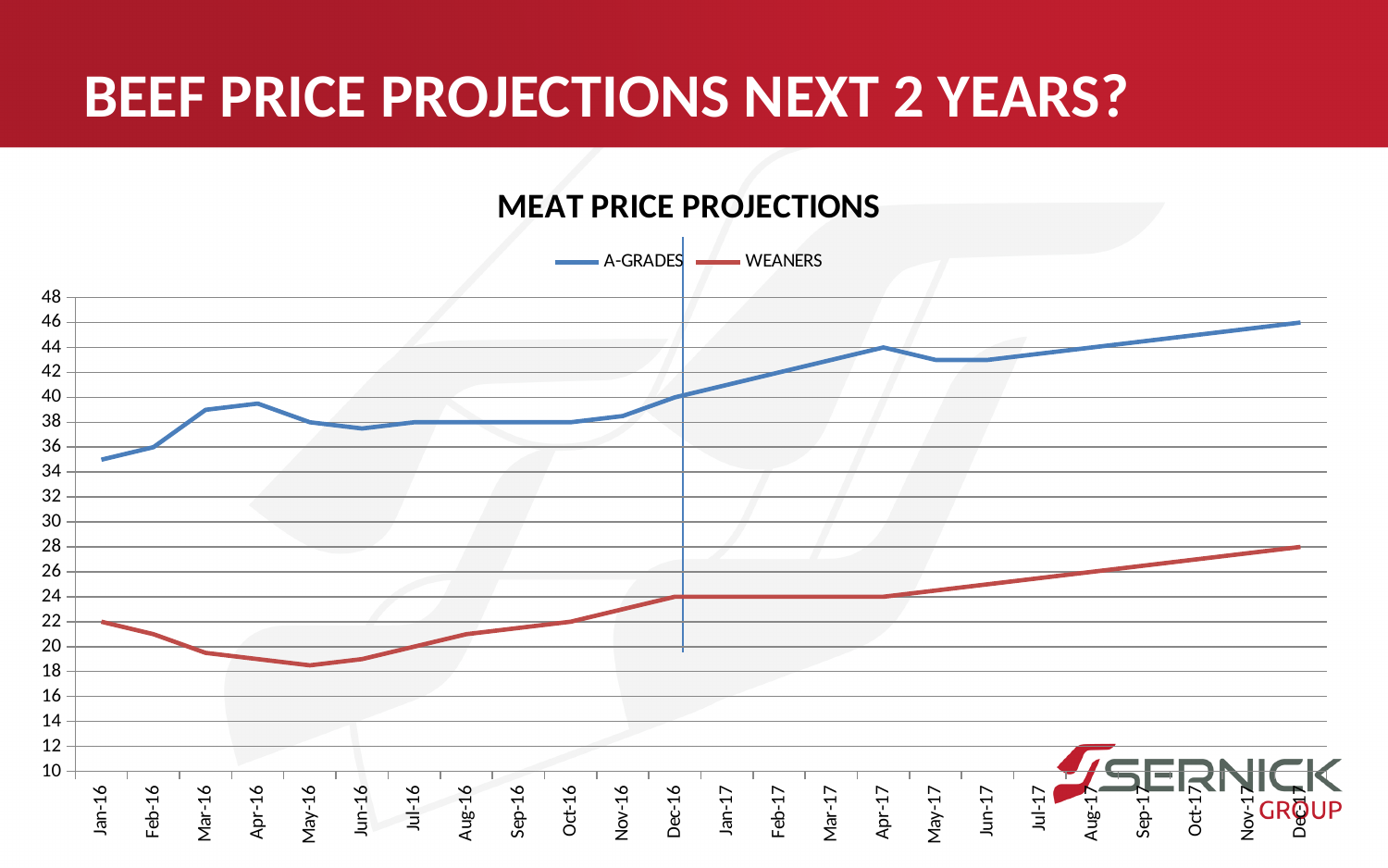

# BEEF PRICE PROJECTIONS NEXT 2 YEARS?

### Chart: MEAT PRICE PROJECTIONS

| Category | A-GRADES | WEANERS |
|---|---|---|
| 42370 | 35.0 | 22.0 |
| 42401 | 36.0 | 21.0 |
| 42430 | 39.0 | 19.5 |
| 42461 | 39.5 | 19.0 |
| 42491 | 38.0 | 18.5 |
| 42522 | 37.5 | 19.0 |
| 42552 | 38.0 | 20.0 |
| 42583 | 38.0 | 21.0 |
| 42614 | 38.0 | 21.5 |
| 42644 | 38.0 | 22.0 |
| 42675 | 38.5 | 23.0 |
| 42705 | 40.0 | 24.0 |
| 42736 | 41.0 | 24.0 |
| 42767 | 42.0 | 24.0 |
| 42795 | 43.0 | 24.0 |
| 42826 | 44.0 | 24.0 |
| 42856 | 43.0 | 24.5 |
| 42887 | 43.0 | 25.0 |
| 42917 | 43.5 | 25.5 |
| 42948 | 44.0 | 26.0 |
| 42979 | 44.5 | 26.5 |
| 43009 | 45.0 | 27.0 |
| 43040 | 45.5 | 27.5 |
| 43070 | 46.0 | 28.0 |